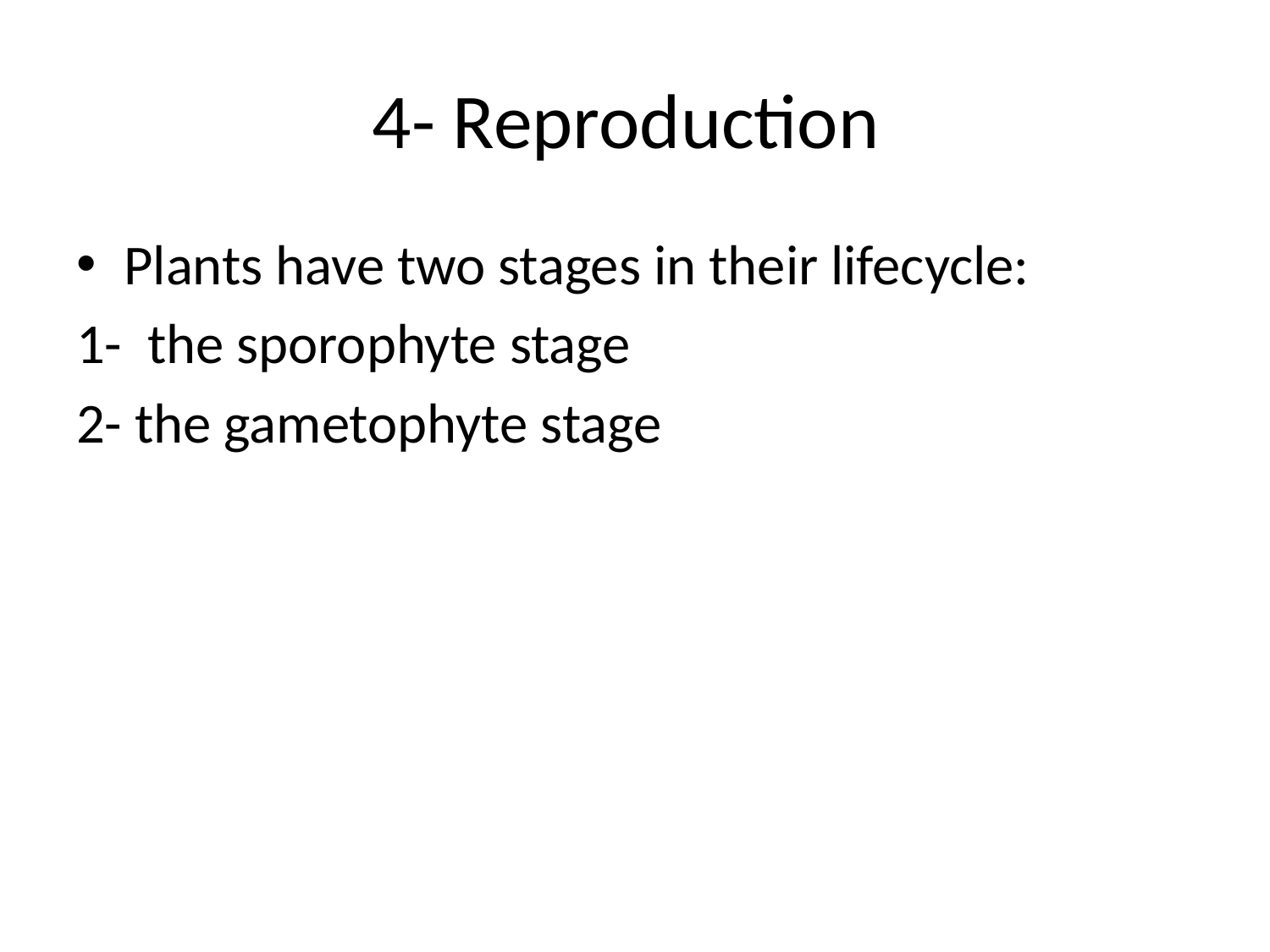

# 4- Reproduction
Plants have two stages in their lifecycle:
1-  the sporophyte stage
2- the gametophyte stage